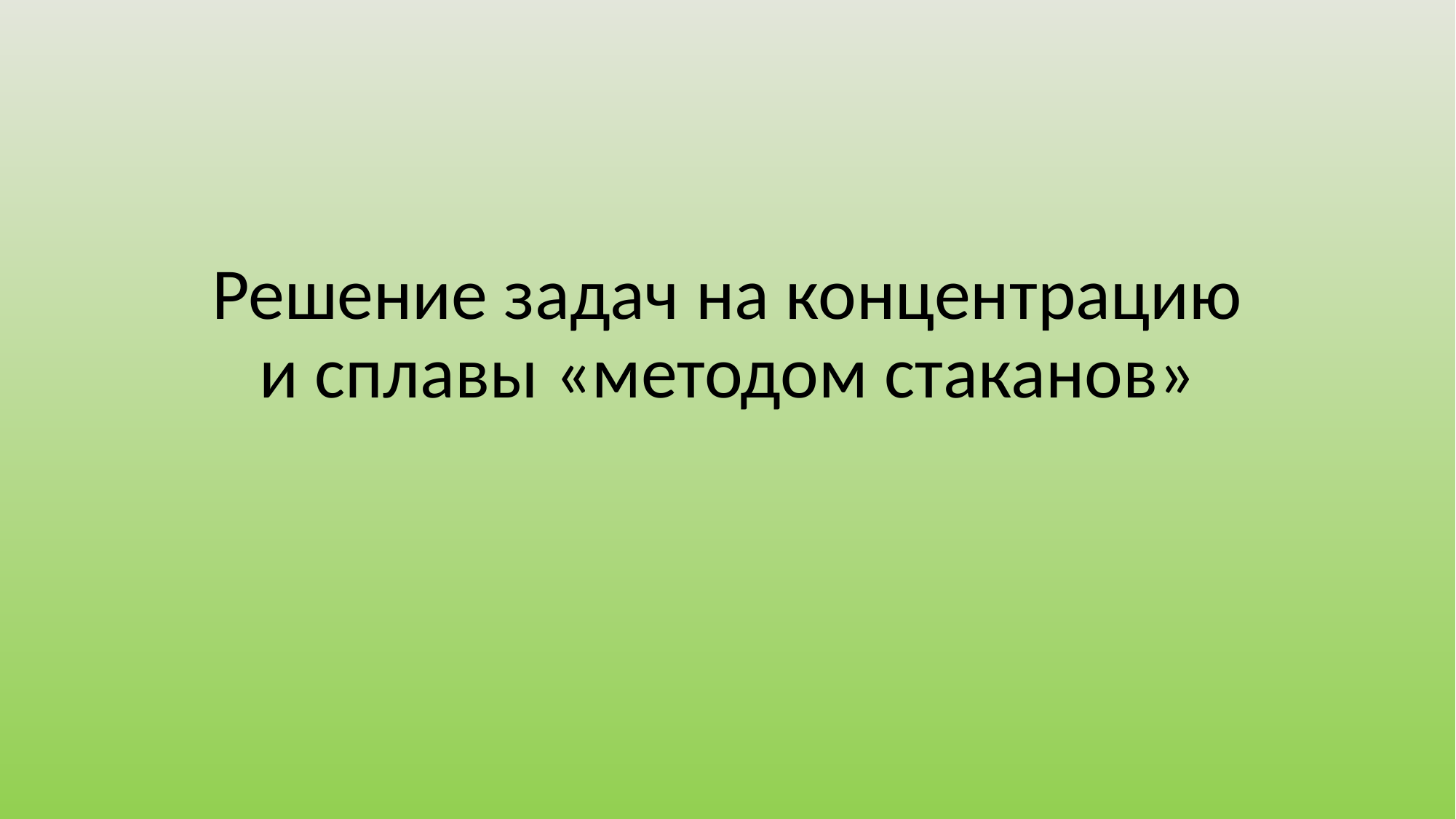

# Решение задач на концентрацию и сплавы «методом стаканов»